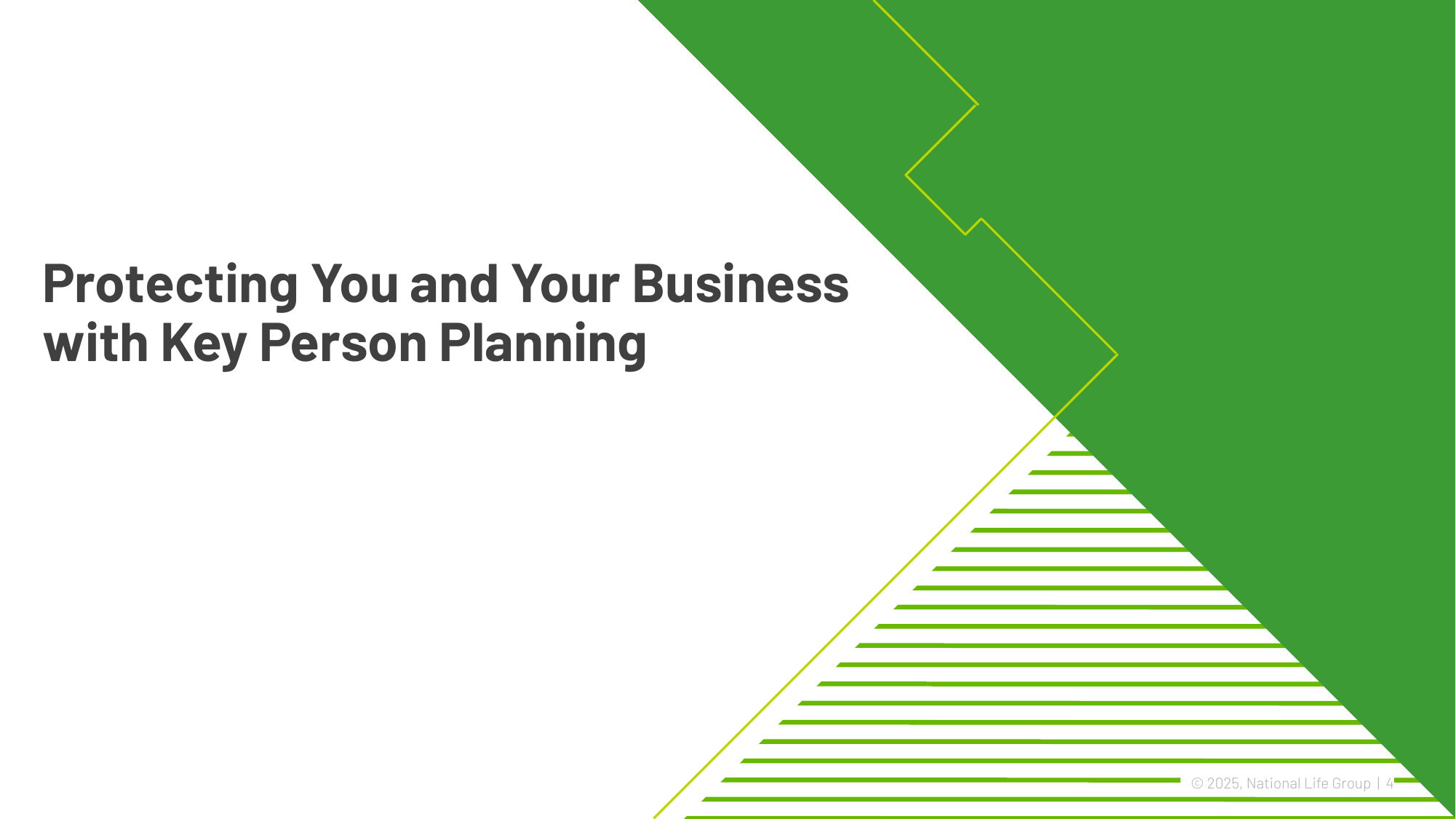

Protecting You and Your Business with Key Person Planning
© 2025, National Life Group  |  4